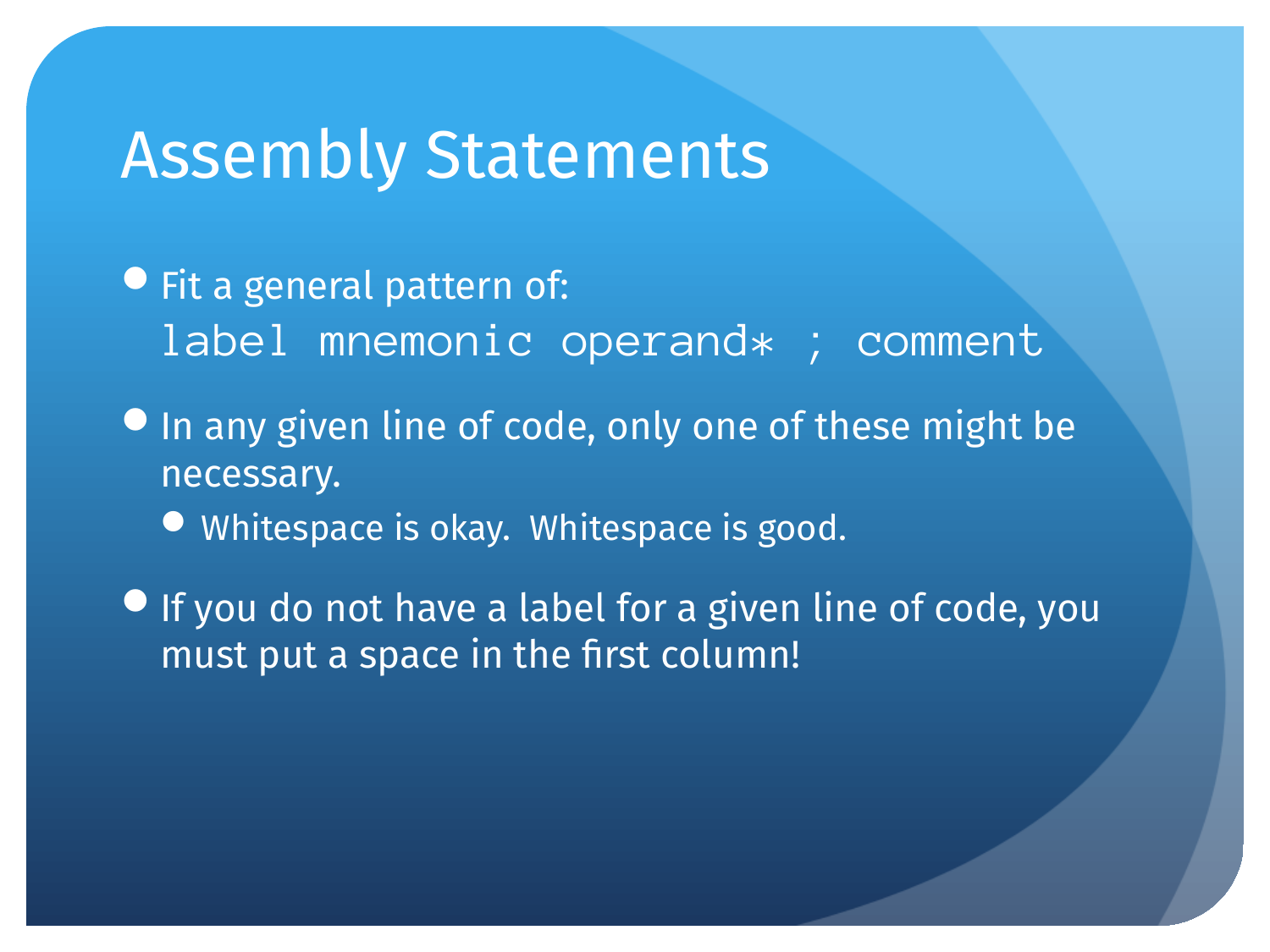

# Assembly Statements
Fit a general pattern of:
label mnemonic operand* ; comment
In any given line of code, only one of these might be necessary.
Whitespace is okay.  Whitespace is good.
If you do not have a label for a given line of code, you must put a space in the first column!